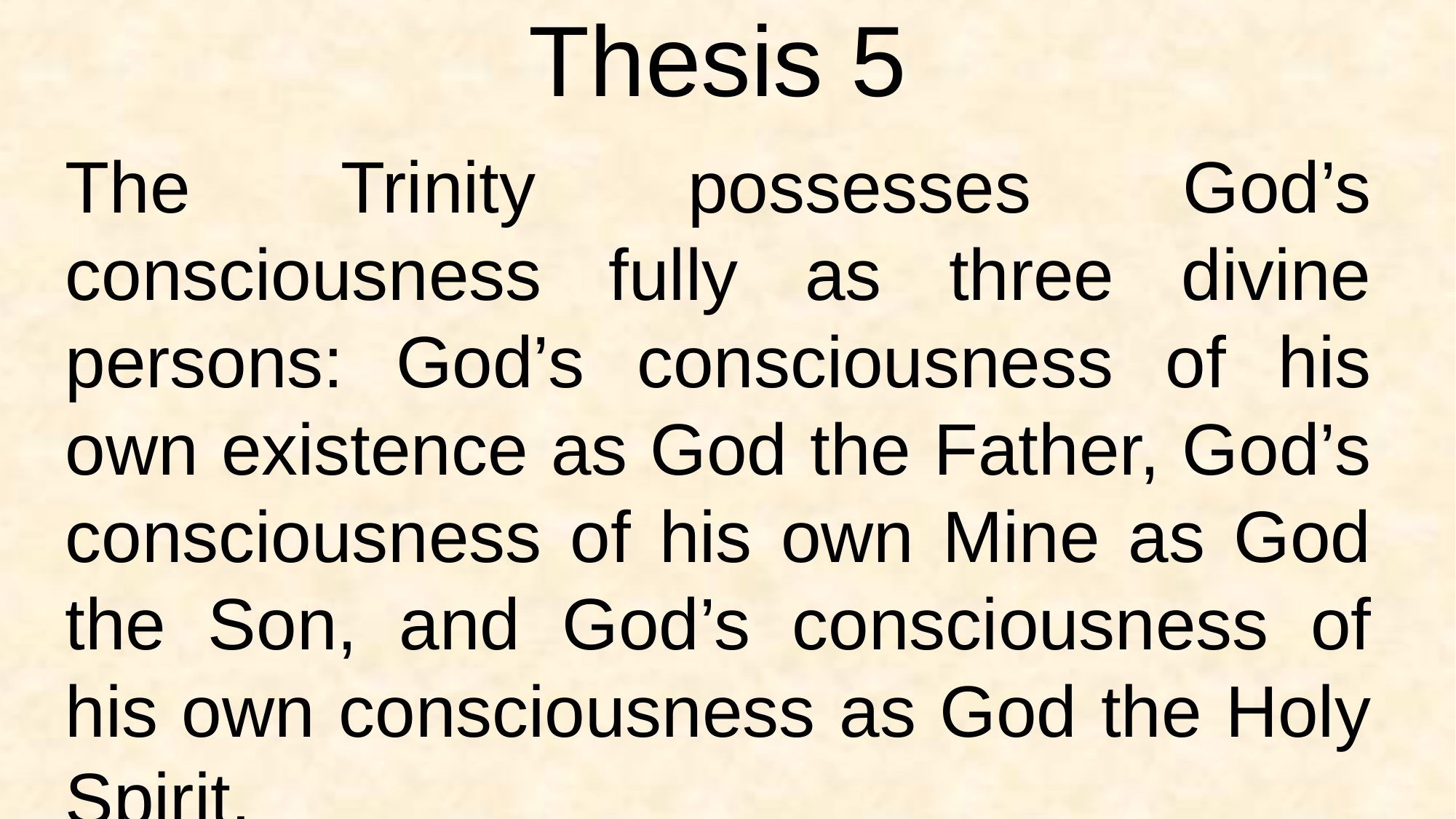

Thesis 5
The Trinity possesses God’s consciousness fully as three divine persons: God’s consciousness of his own existence as God the Father, God’s consciousness of his own Mine as God the Son, and God’s consciousness of his own consciousness as God the Holy Spirit.